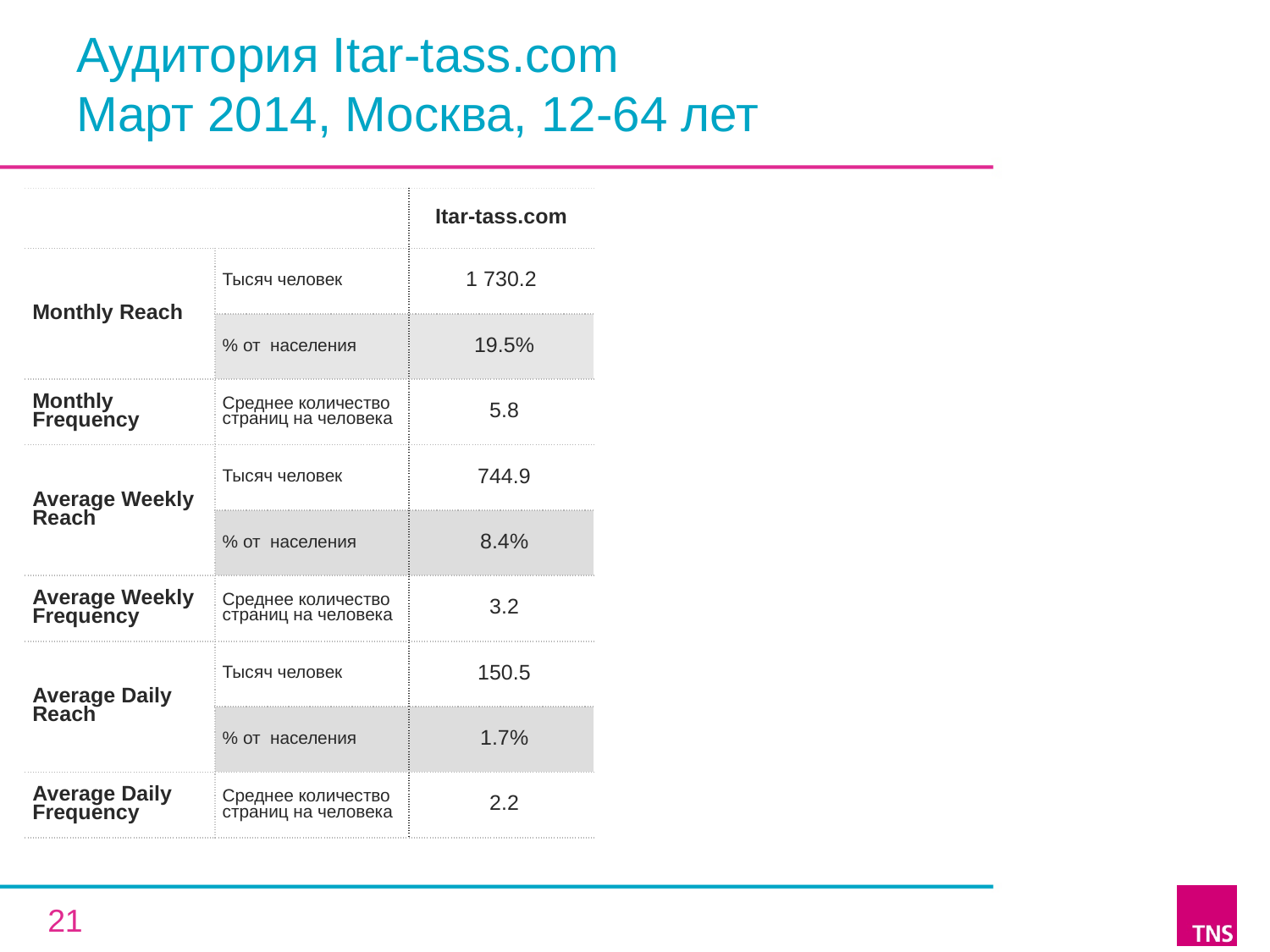

# Аудитория Itar-tass.com Март 2014, Москва, 12-64 лет
|  |  | Itar-tass.com |
| --- | --- | --- |
| Monthly Reach | Тысяч человек | 1 730.2 |
|  | % от населения | 19.5% |
| Monthly Frequency | Среднее количество страниц на человека | 5.8 |
| Average Weekly Reach | Тысяч человек | 744.9 |
|  | % от населения | 8.4% |
| Average Weekly Frequency | Среднее количество страниц на человека | 3.2 |
| Average Daily Reach | Тысяч человек | 150.5 |
|  | % от населения | 1.7% |
| Average Daily Frequency | Среднее количество страниц на человека | 2.2 |

21